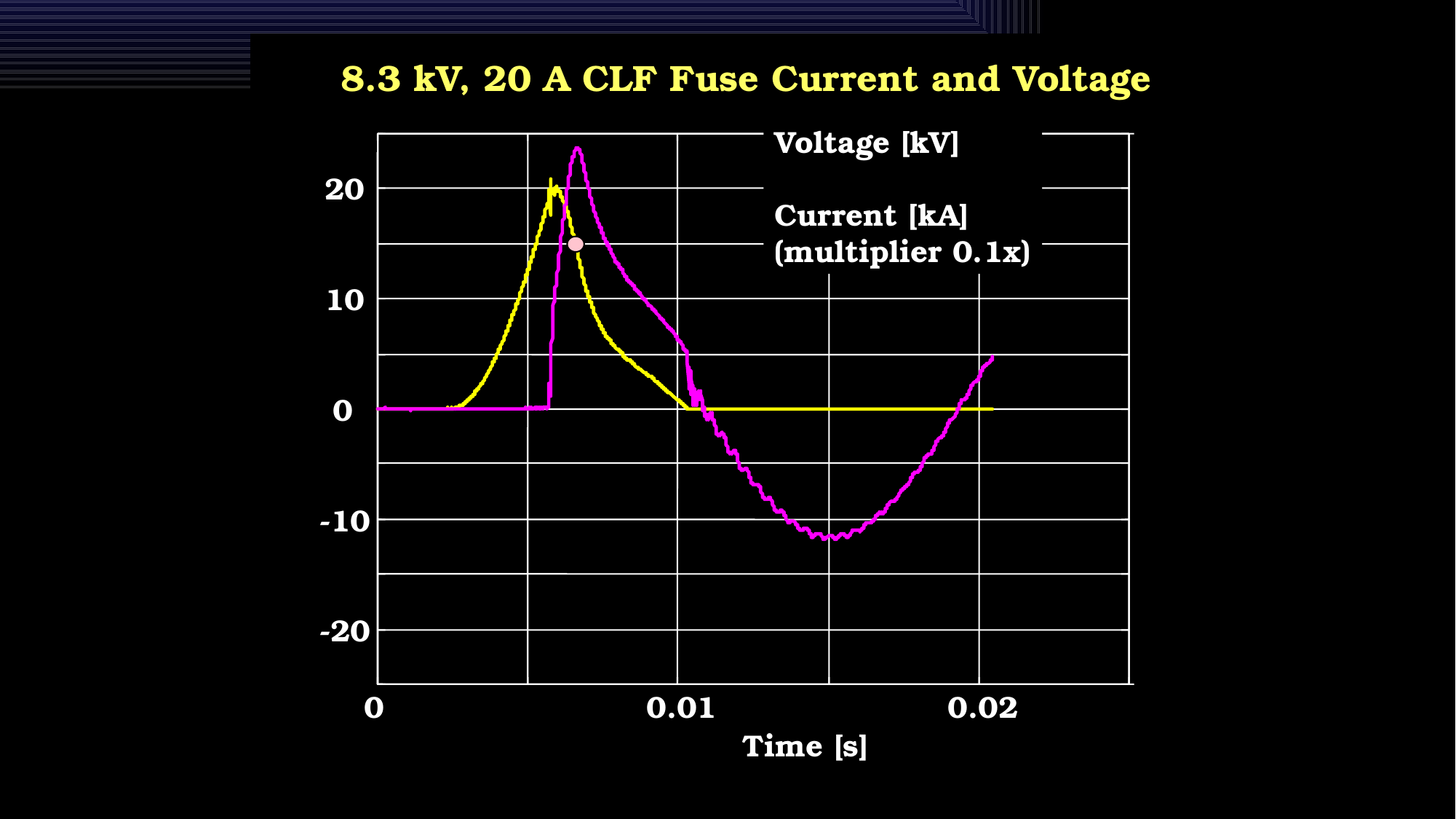

8.3 kV, 20 A CLF Fuse Current and Voltage
Voltage [kV]

Current [kA]
(multiplier 0.1x)

20

10

0

-10

-20

0
0.01
0.02

Time [s]